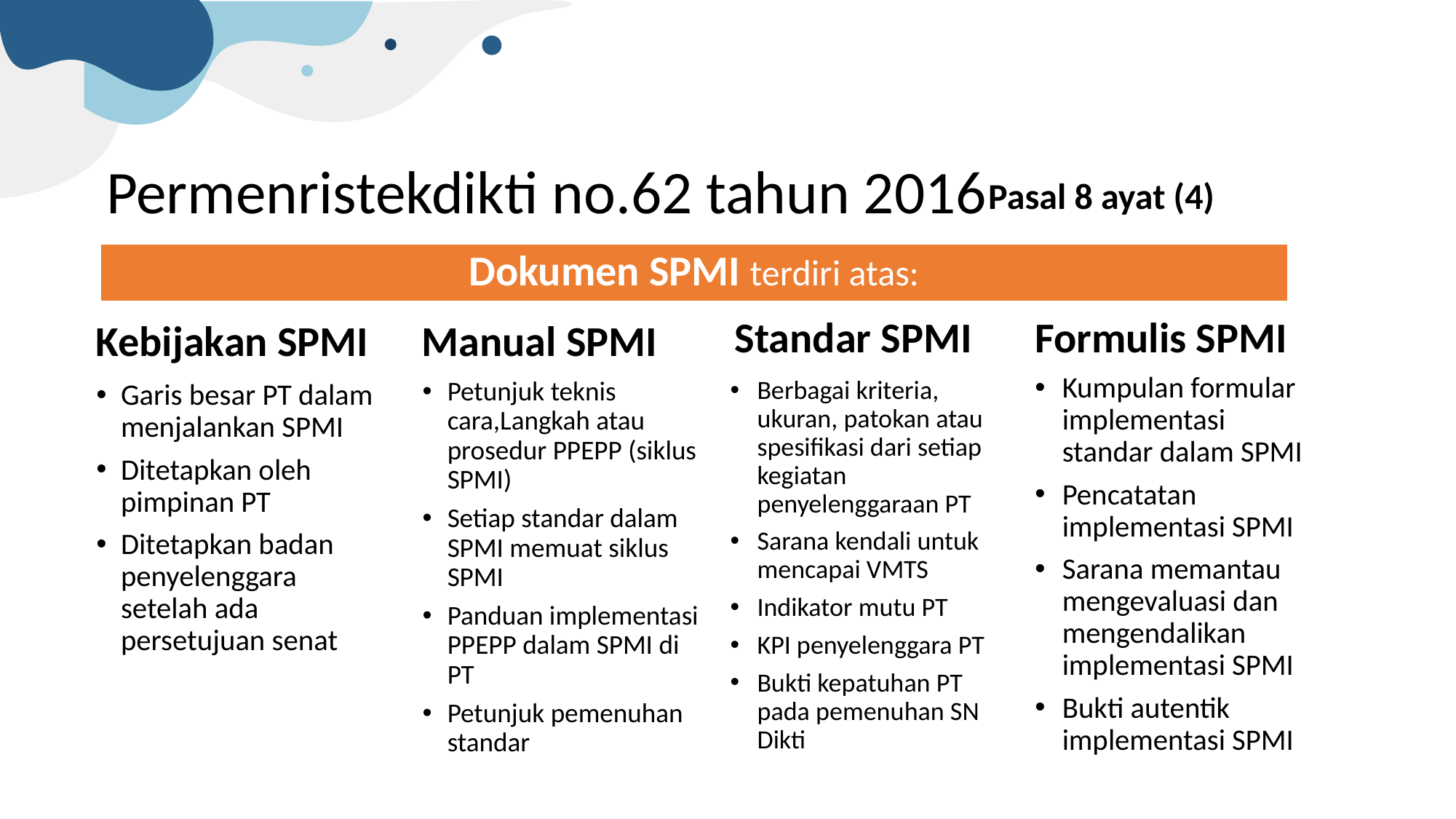

# Permenristekdikti no.62 tahun 2016
Pasal 8 ayat (4)
Dokumen SPMI terdiri atas:
Standar SPMI
Formulis SPMI
Kebijakan SPMI
Manual SPMI
Kumpulan formular implementasi standar dalam SPMI
Pencatatan implementasi SPMI
Sarana memantau mengevaluasi dan mengendalikan implementasi SPMI
Bukti autentik implementasi SPMI
Berbagai kriteria, ukuran, patokan atau spesifikasi dari setiap kegiatan penyelenggaraan PT
Sarana kendali untuk mencapai VMTS
Indikator mutu PT
KPI penyelenggara PT
Bukti kepatuhan PT pada pemenuhan SN Dikti
Petunjuk teknis cara,Langkah atau prosedur PPEPP (siklus SPMI)
Setiap standar dalam SPMI memuat siklus SPMI
Panduan implementasi PPEPP dalam SPMI di PT
Petunjuk pemenuhan standar
Garis besar PT dalam menjalankan SPMI
Ditetapkan oleh pimpinan PT
Ditetapkan badan penyelenggara setelah ada persetujuan senat